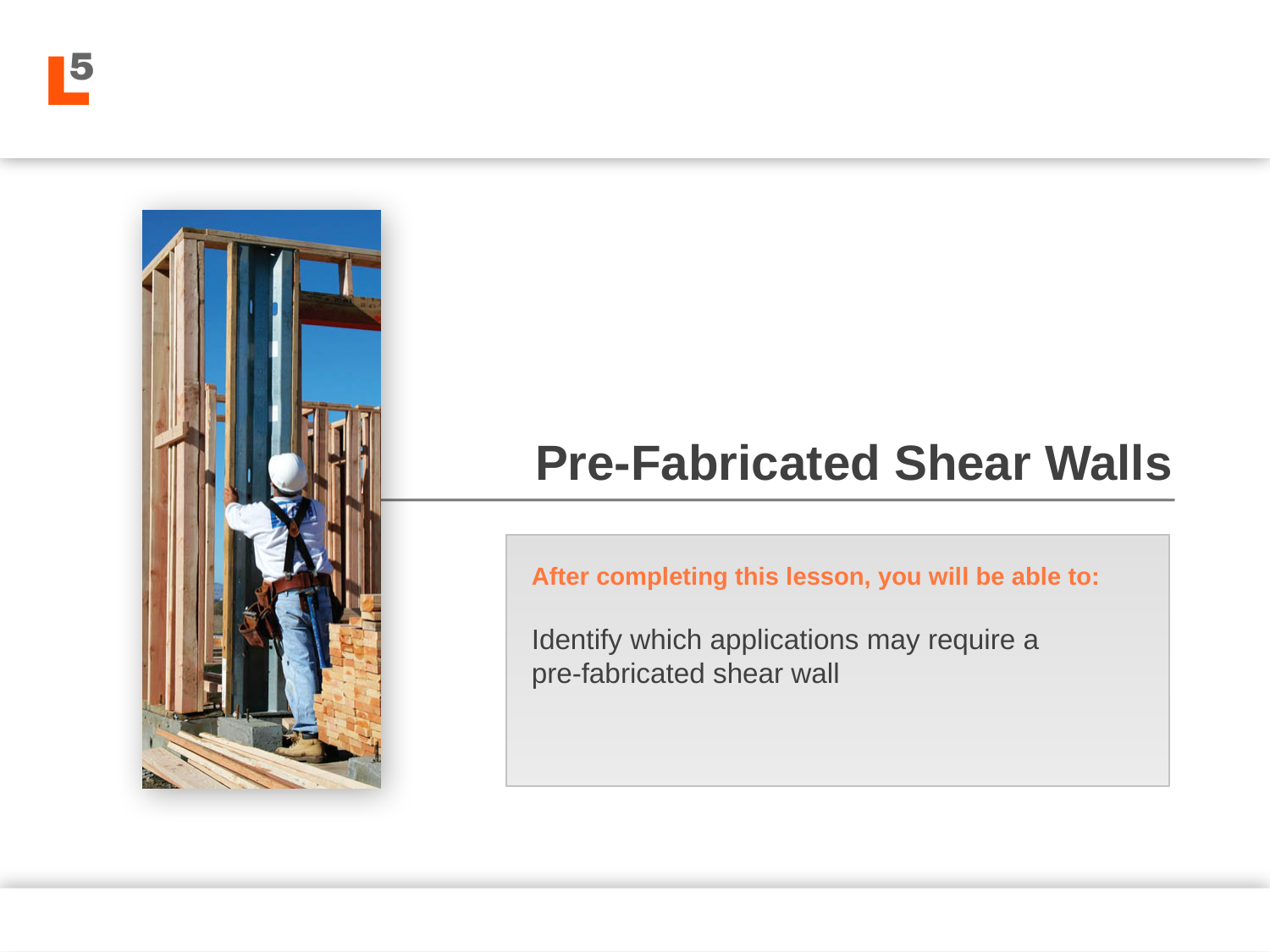

L
5
Pre-Fabricated Shear Walls
After completing this lesson, you will be able to:
Identify which applications may require a
pre-fabricated shear wall